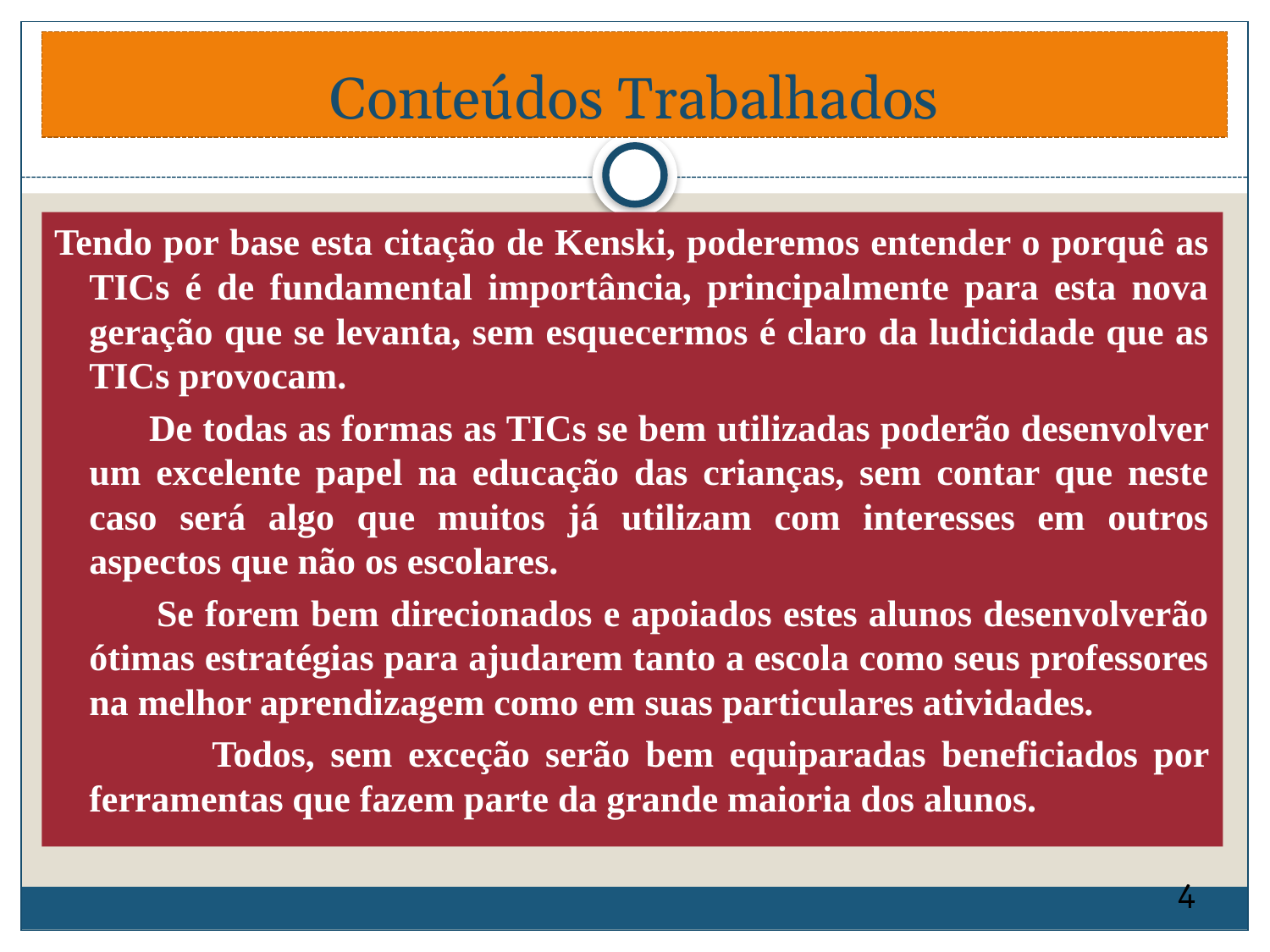

# Conteúdos Trabalhados
Tendo por base esta citação de Kenski, poderemos entender o porquê as TICs é de fundamental importância, principalmente para esta nova geração que se levanta, sem esquecermos é claro da ludicidade que as TICs provocam.
         De todas as formas as TICs se bem utilizadas poderão desenvolver um excelente papel na educação das crianças, sem contar que neste caso será algo que muitos já utilizam com interesses em outros aspectos que não os escolares.
         Se forem bem direcionados e apoiados estes alunos desenvolverão ótimas estratégias para ajudarem tanto a escola como seus professores na melhor aprendizagem como em suas particulares atividades.
          Todos, sem exceção serão bem equiparadas beneficiados por ferramentas que fazem parte da grande maioria dos alunos.

4